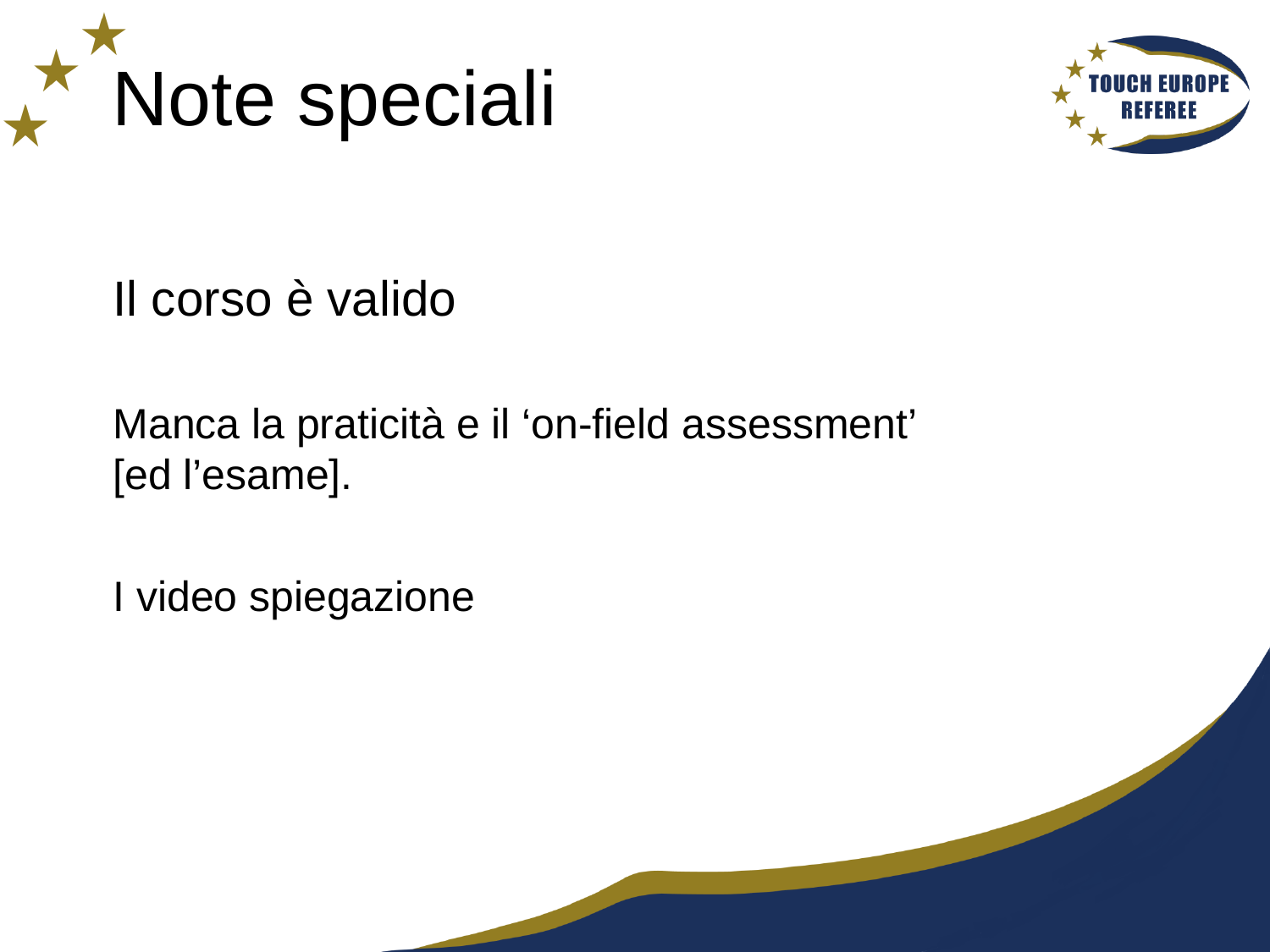

# Note speciali

Il corso è valido

Manca la praticità e il ‘on-field assessment’
[ed l’esame].

I video spiegazione